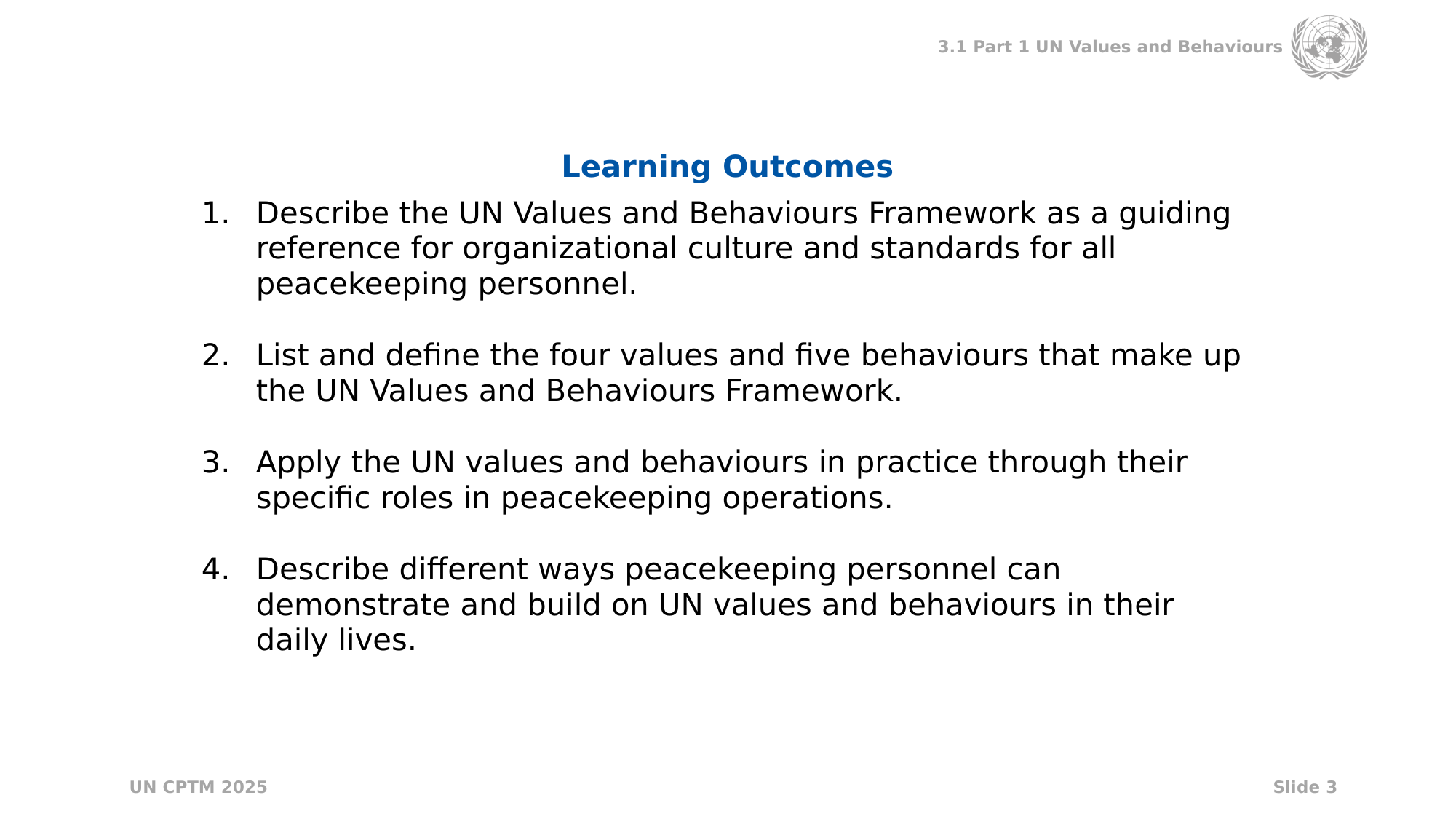

| Learning Outcomes |
| --- |
| Describe the UN Values and Behaviours Framework as a guiding reference for organizational culture and standards for all peacekeeping personnel. List and define the four values and five behaviours that make up the UN Values and Behaviours Framework. Apply the UN values and behaviours in practice through their specific roles in peacekeeping operations. Describe different ways peacekeeping personnel can demonstrate and build on UN values and behaviours in their daily lives. |